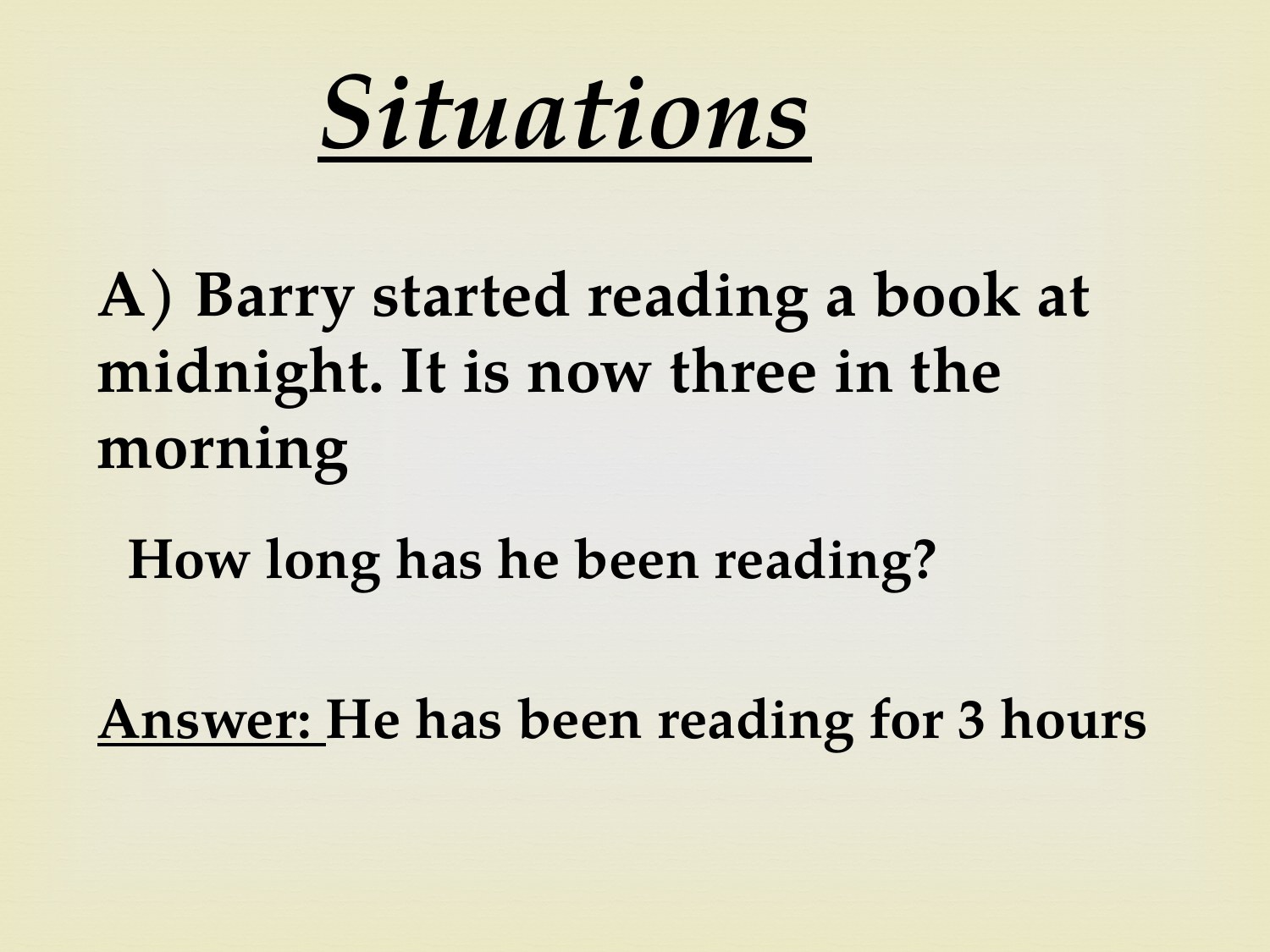

Situations
A) Barry started reading a book at midnight. It is now three in the morning
How long has he been reading?
Answer: He has been reading for 3 hours